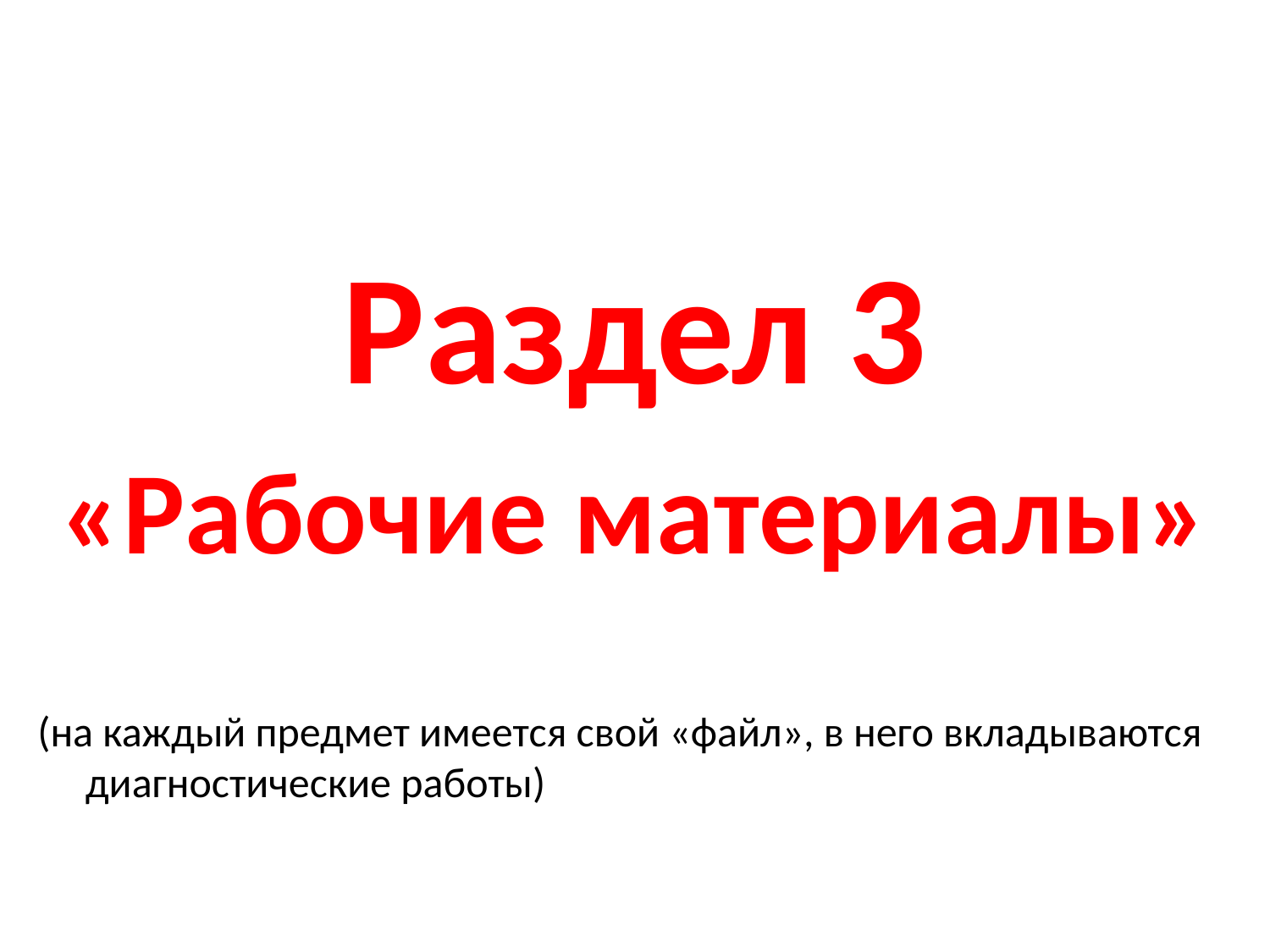

Раздел 3
«Рабочие материалы»

(на каждый предмет имеется свой «файл», в него вкладываются диагностические работы)